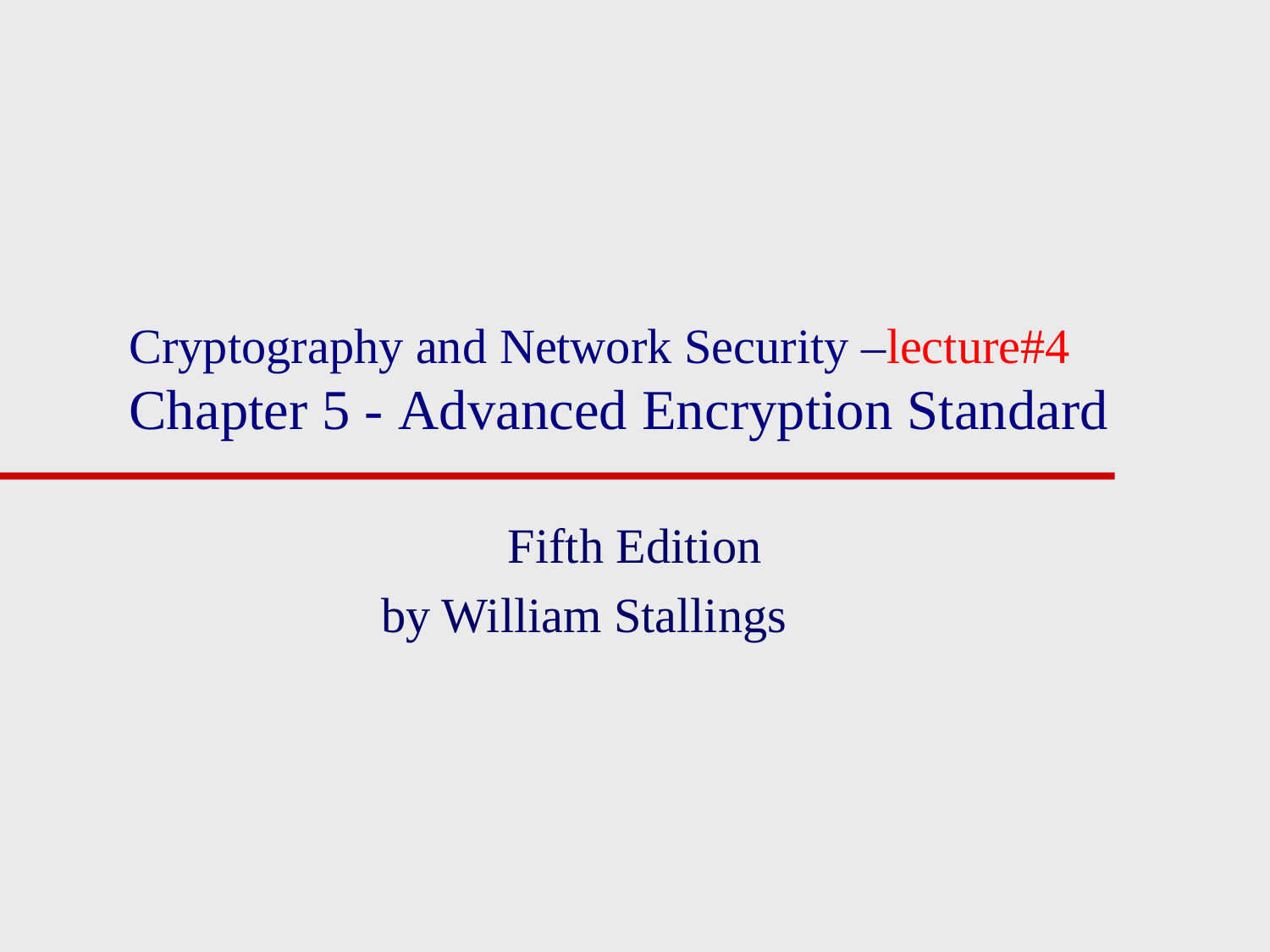

# Cryptography and Network Security –lecture#4 Chapter 5 - Advanced Encryption Standard
Fifth Edition
by William Stallings